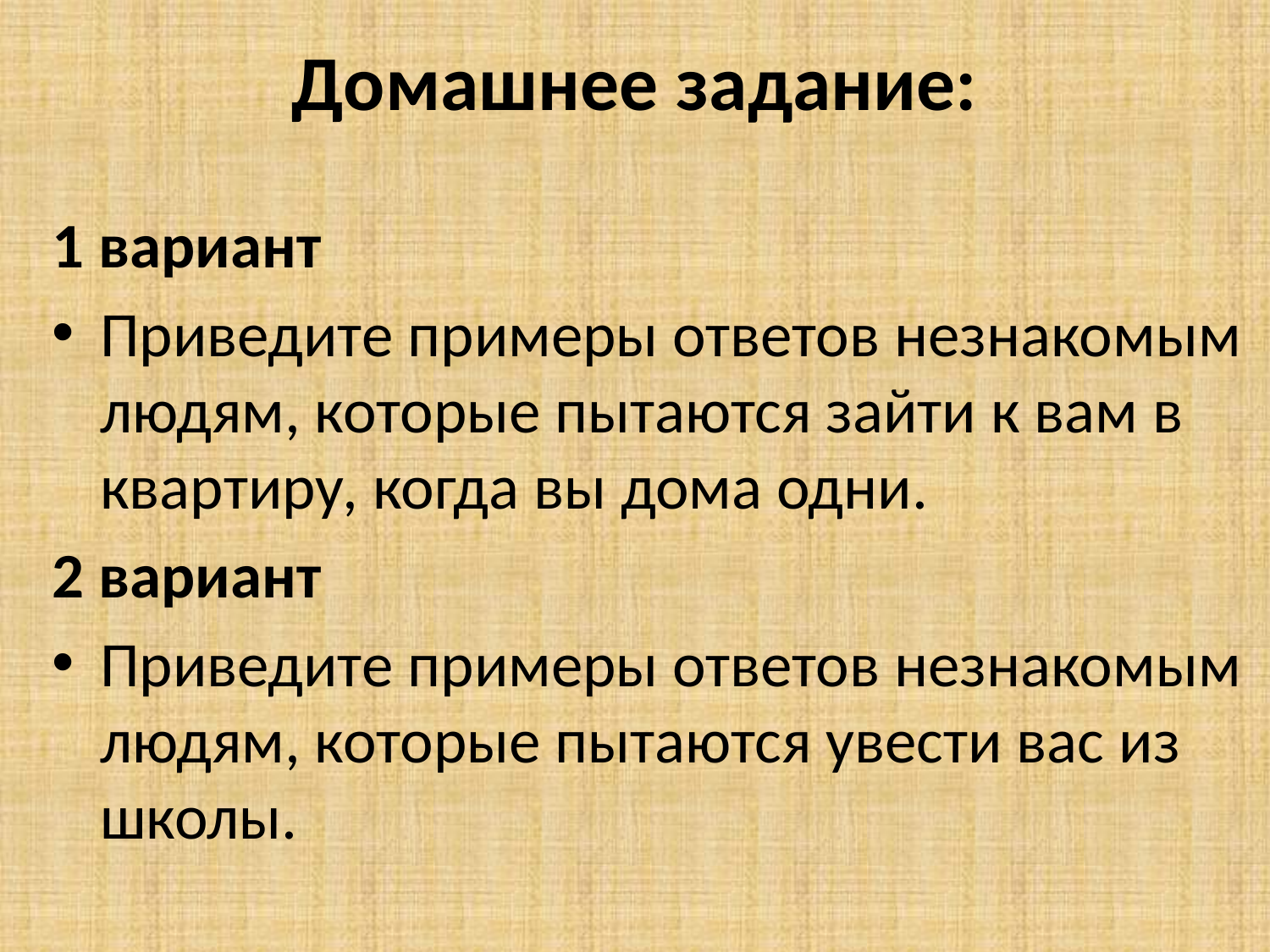

# Домашнее задание:
1 вариант
Приведите примеры ответов незнакомым людям, которые пытаются зайти к вам в квартиру, когда вы дома одни.
2 вариант
Приведите примеры ответов незнакомым людям, которые пытаются увести вас из школы.